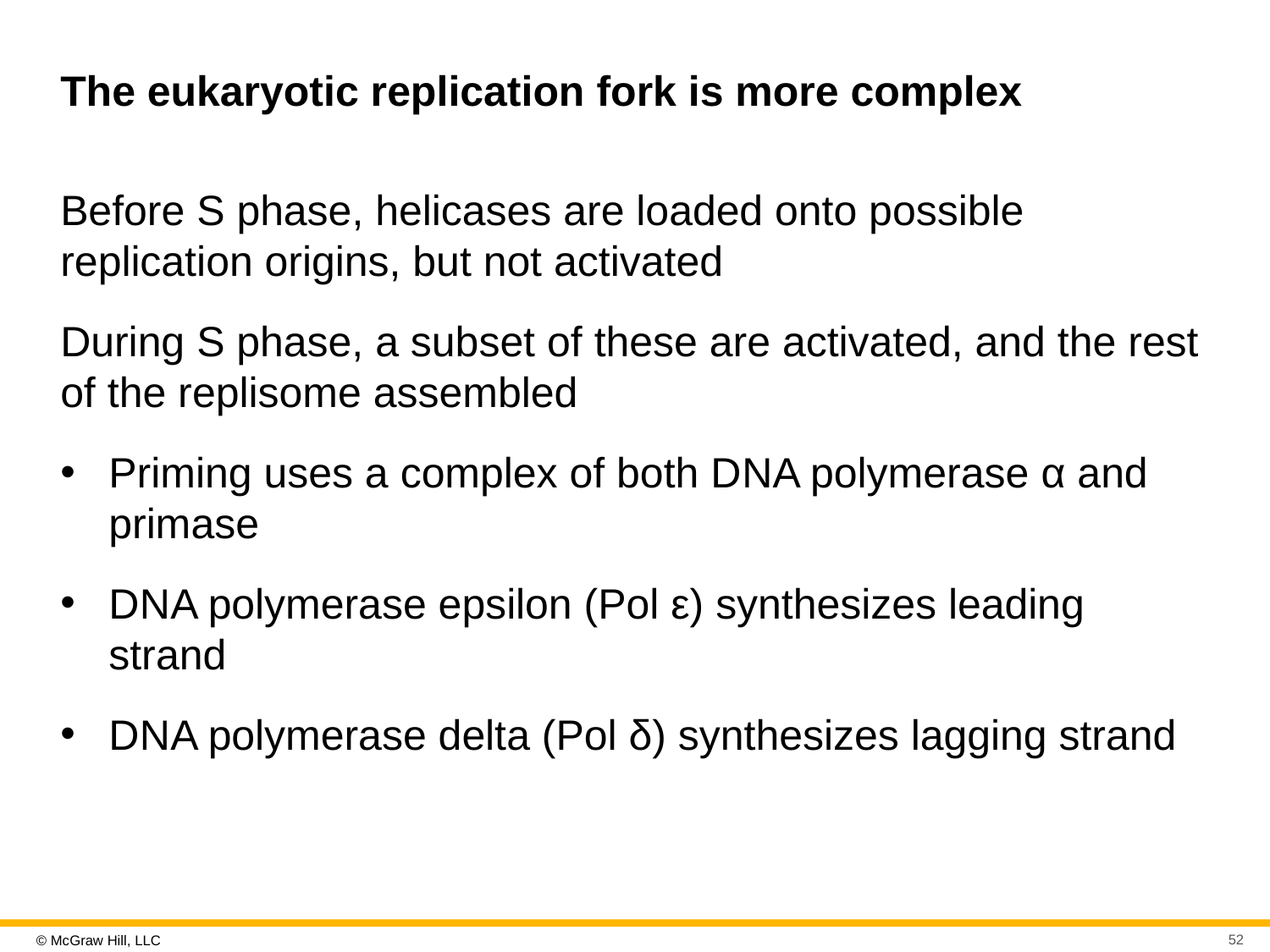

# The eukaryotic replication fork is more complex
Before S phase, helicases are loaded onto possible replication origins, but not activated
During S phase, a subset of these are activated, and the rest of the replisome assembled
Priming uses a complex of both D N A polymerase α and primase
D N A polymerase epsilon (Pol ε) synthesizes leading strand
D N A polymerase delta (Pol δ) synthesizes lagging strand
52